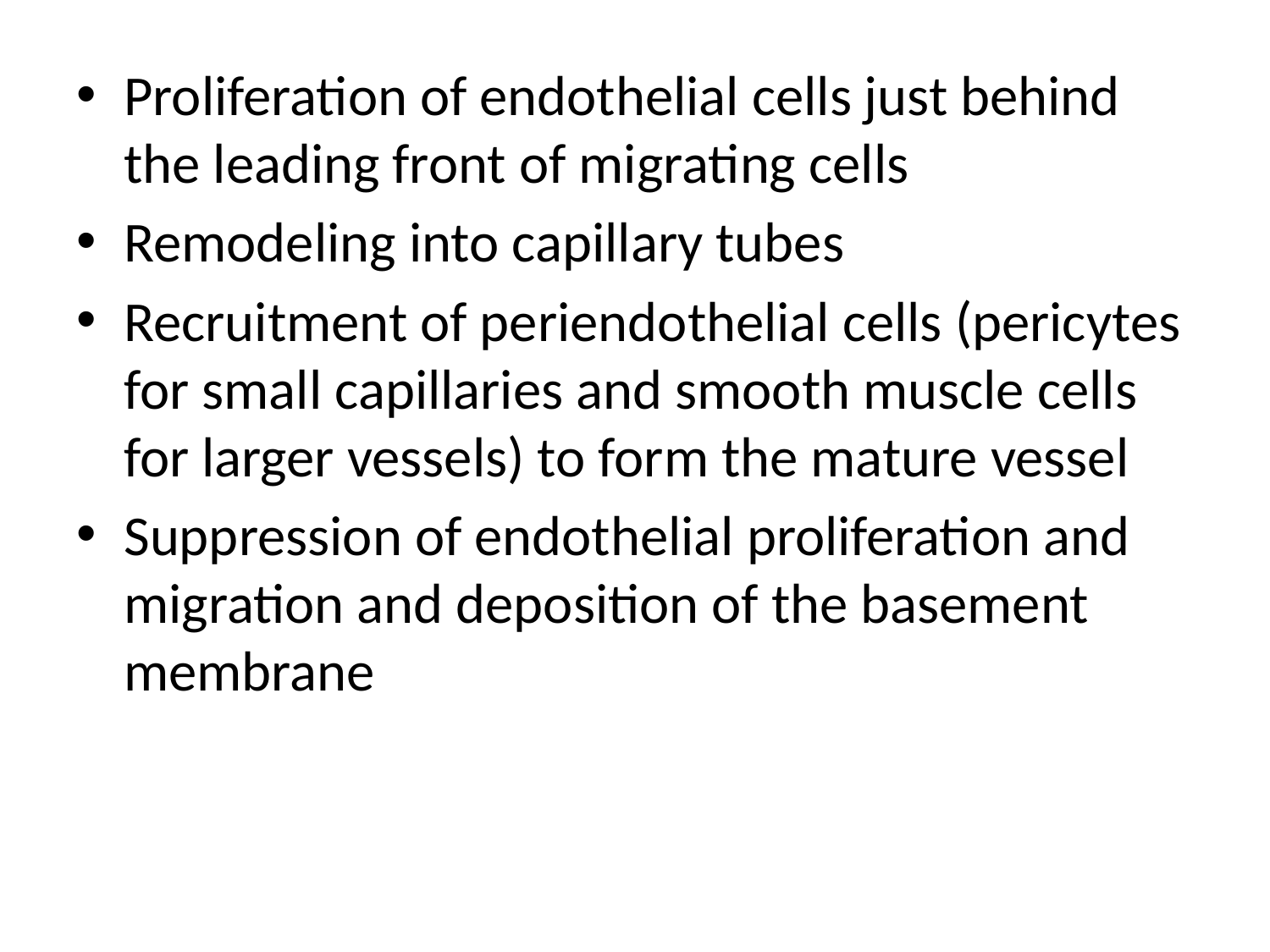

Proliferation of endothelial cells just behind the leading front of migrating cells
Remodeling into capillary tubes
Recruitment of periendothelial cells (pericytes for small capillaries and smooth muscle cells for larger vessels) to form the mature vessel
Suppression of endothelial proliferation and migration and deposition of the basement membrane